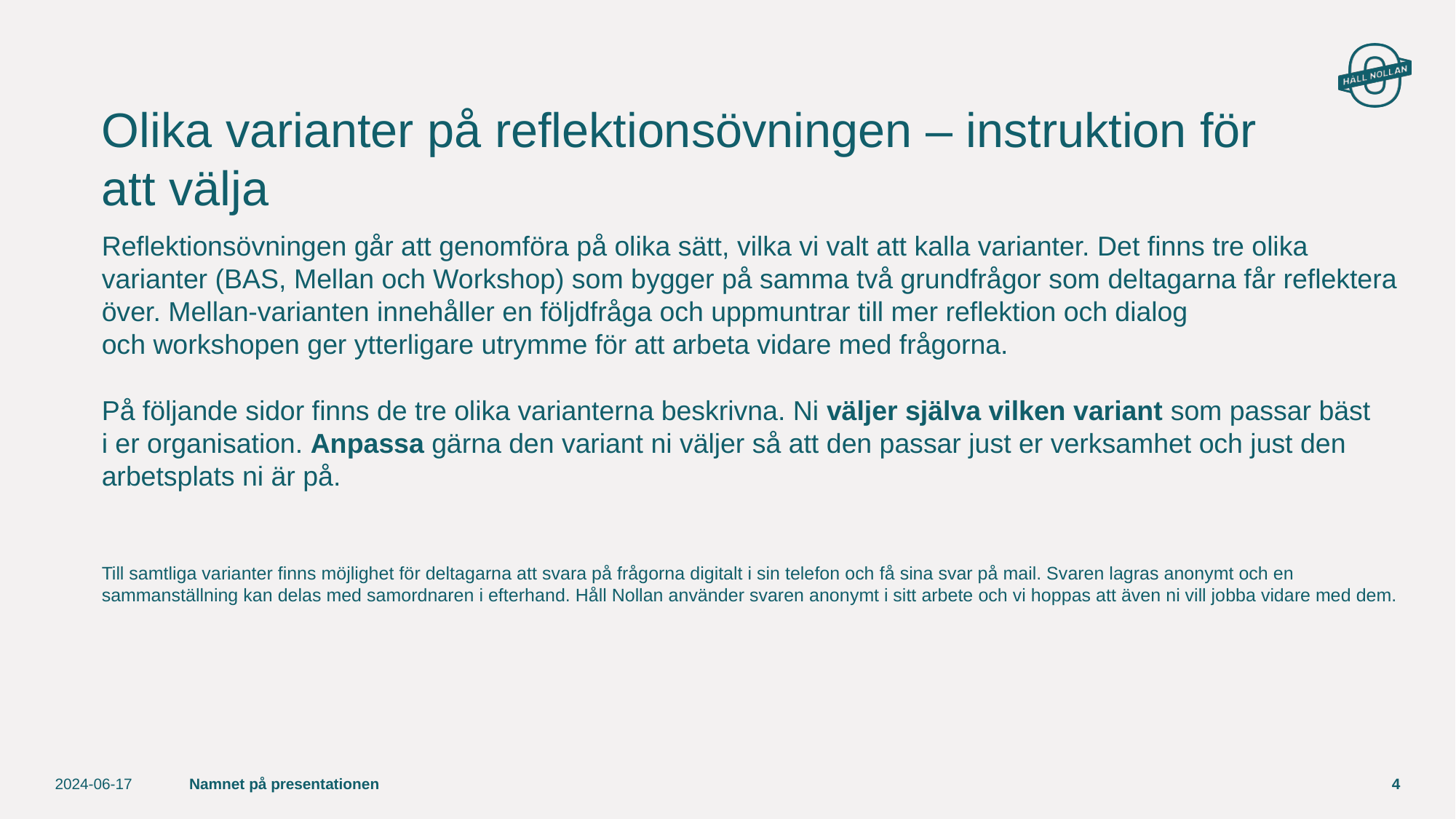

# Olika varianter på reflektionsövningen – instruktion för att välja
Reflektionsövningen går att genomföra på olika sätt, vilka vi valt att kalla varianter. Det finns tre olika varianter (BAS, Mellan och Workshop) som bygger på samma två grundfrågor som deltagarna får reflektera över. Mellan-varianten innehåller en följdfråga och uppmuntrar till mer reflektion och dialog
och workshopen ger ytterligare utrymme för att arbeta vidare med frågorna.
På följande sidor finns de tre olika varianterna beskrivna. Ni väljer själva vilken variant som passar bäst
i er organisation. Anpassa gärna den variant ni väljer så att den passar just er verksamhet och just den arbetsplats ni är på.

Till samtliga varianter finns möjlighet för deltagarna att svara på frågorna digitalt i sin telefon och få sina svar på mail. Svaren lagras anonymt och en sammanställning kan delas med samordnaren i efterhand. Håll Nollan använder svaren anonymt i sitt arbete och vi hoppas att även ni vill jobba vidare med dem.

2024-06-17
Namnet på presentationen
4